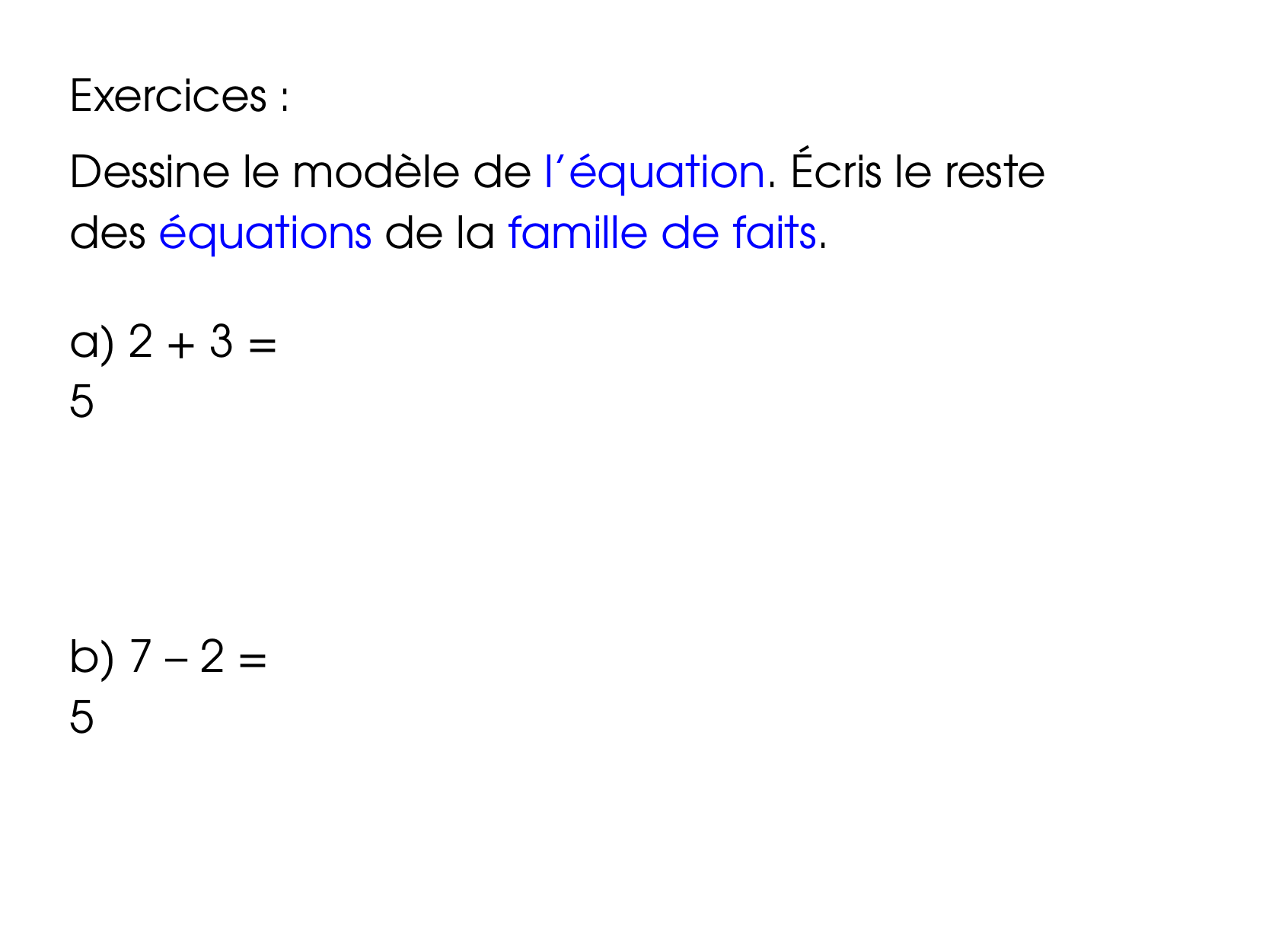

Exercices :
Dessine le modèle de l’équation. Écris le reste
des équations de la famille de faits.
a) 2 + 3 = 5
b) 7 – 2 = 5